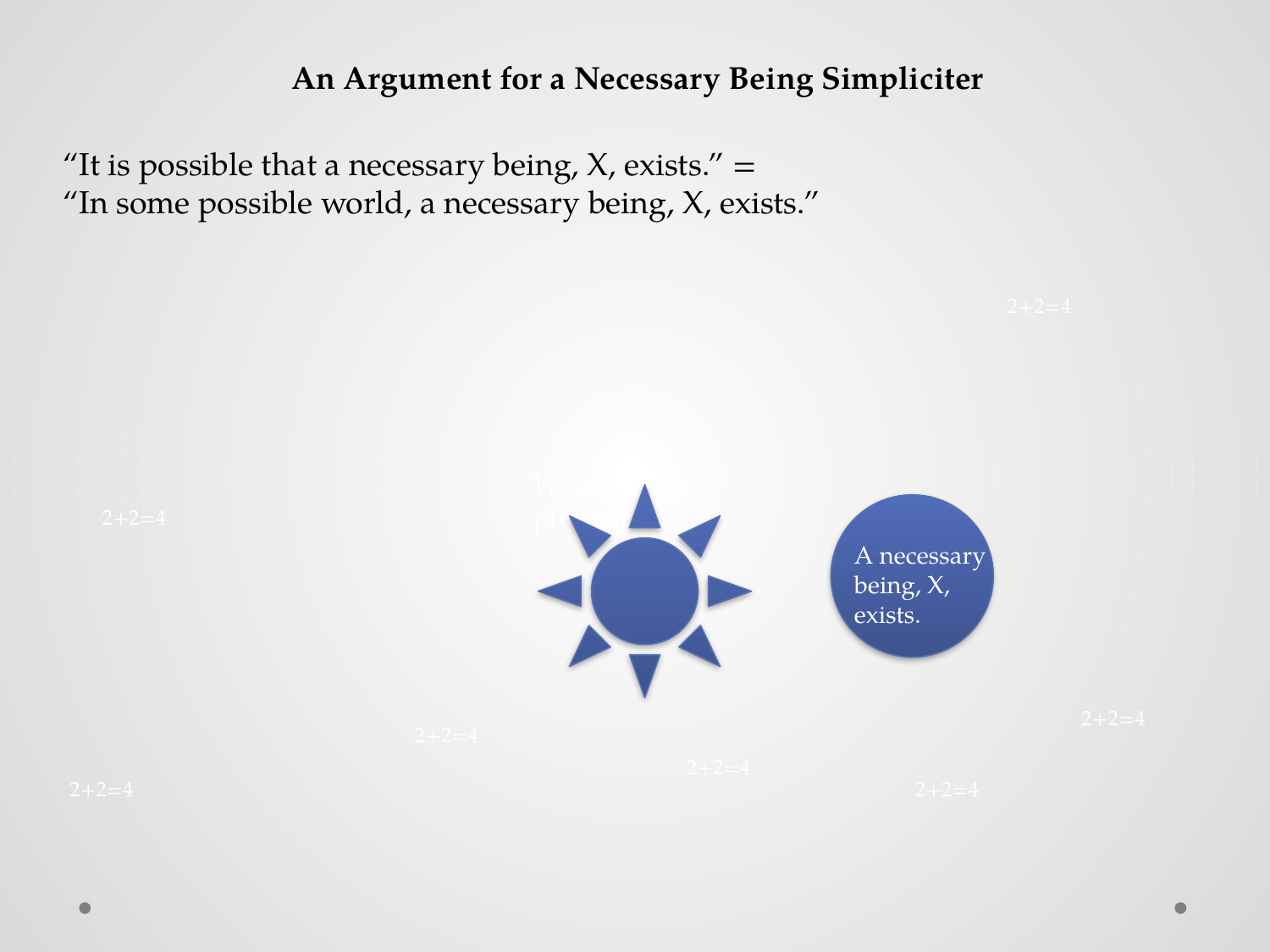

An Argument for a Necessary Being Simpliciter
“It is possible that a necessary being, X, exists.” =
“In some possible world, a necessary being, X, exists.”
2+2=4

We are doing philosophy.

2+2=4
A necessary being, X, exists.
God necessarily exists.
2+2=4
2+2=4
2+2=4
2+2=4
2+2=4
2+2=4